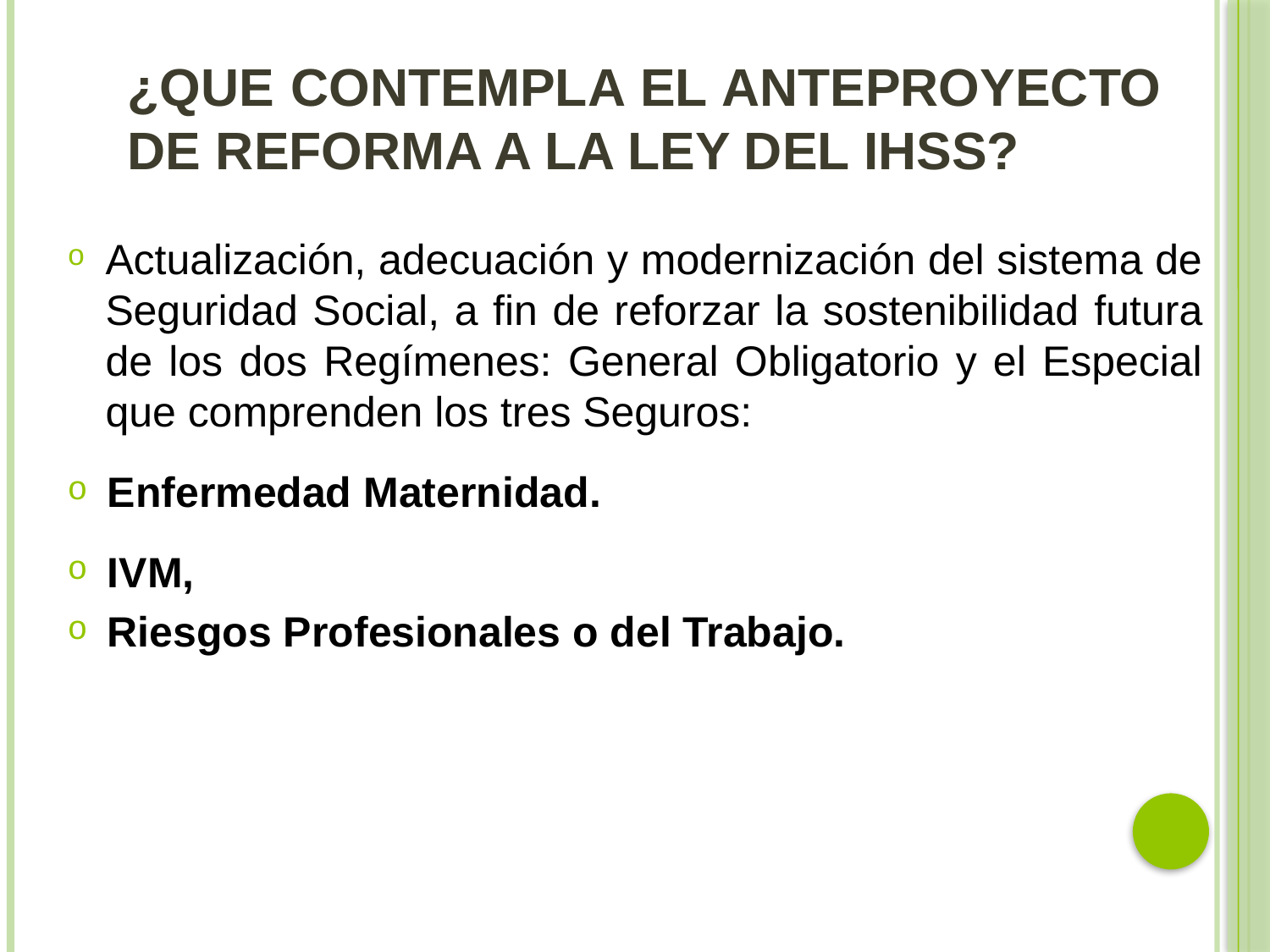

# ¿Que contempla el anteproyecto de reforma a la ley del IHSS?
Actualización, adecuación y modernización del sistema de Seguridad Social, a fin de reforzar la sostenibilidad futura de los dos Regímenes: General Obligatorio y el Especial que comprenden los tres Seguros:
Enfermedad Maternidad.
IVM,
Riesgos Profesionales o del Trabajo.